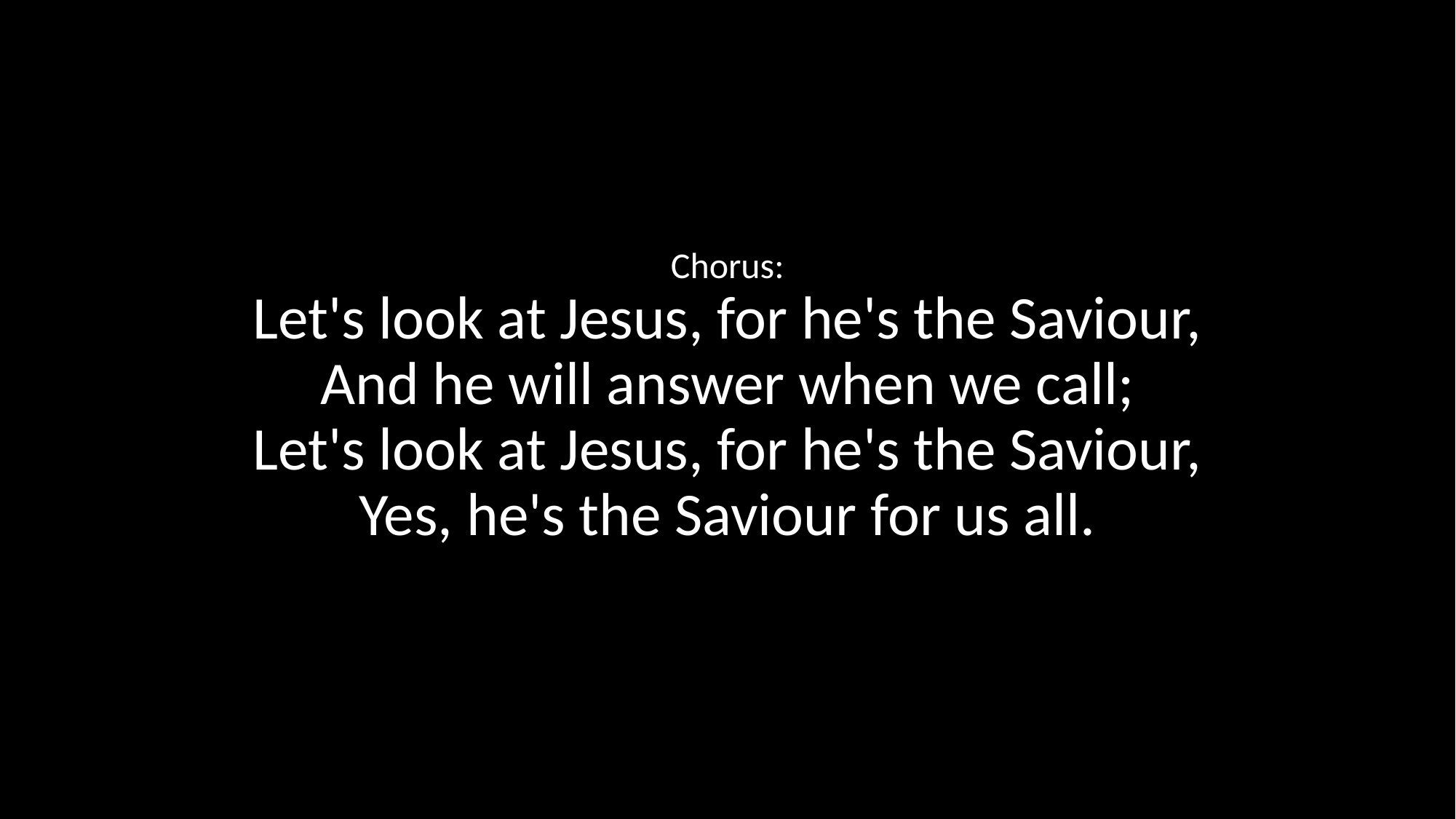

Chorus:
Let's look at Jesus, for he's the Saviour,
And he will answer when we call;
Let's look at Jesus, for he's the Saviour,
Yes, he's the Saviour for us all.